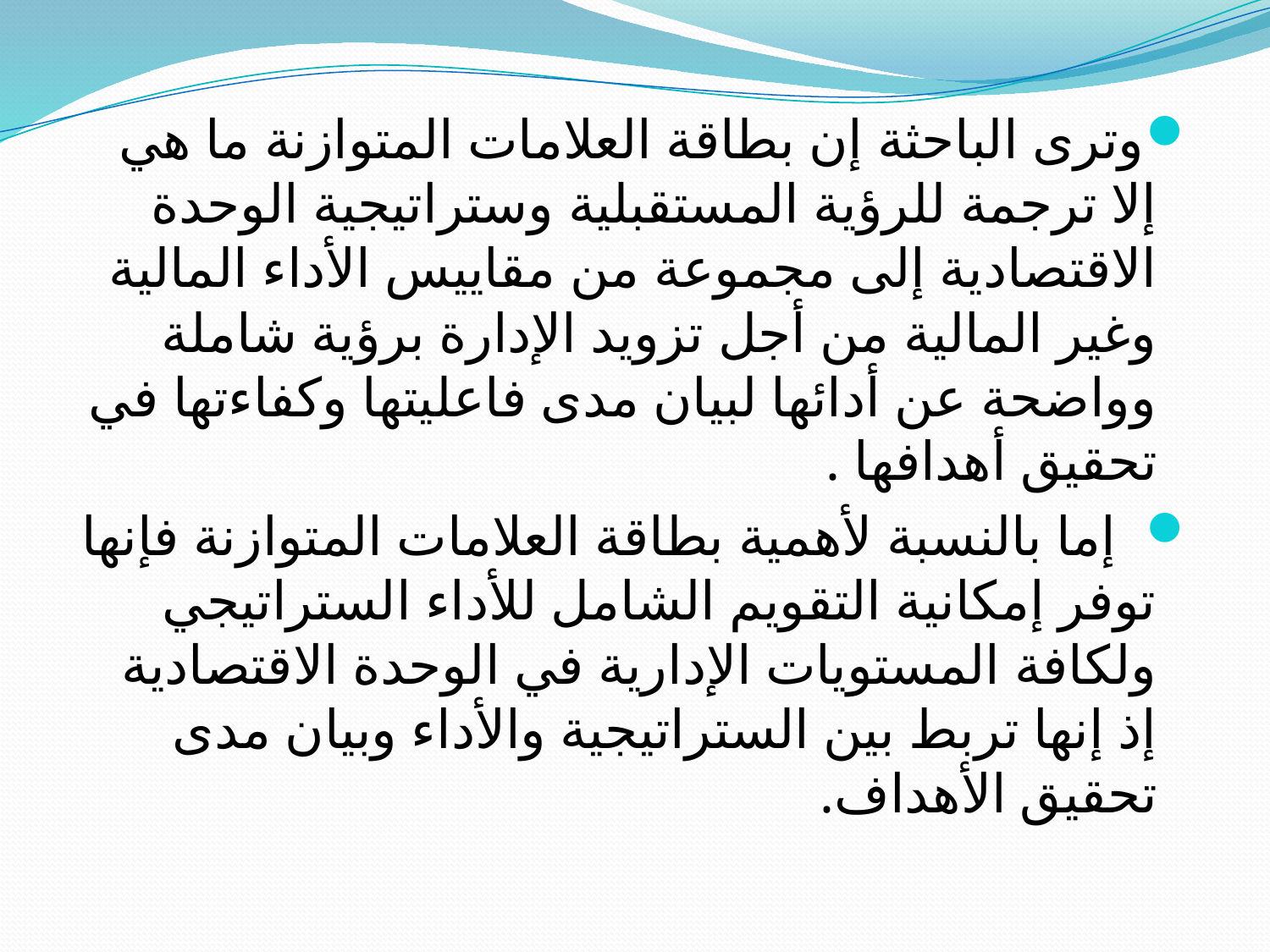

وترى الباحثة إن بطاقة العلامات المتوازنة ما هي إلا ترجمة للرؤية المستقبلية وستراتيجية الوحدة الاقتصادية إلى مجموعة من مقاييس الأداء المالية وغير المالية من أجل تزويد الإدارة برؤية شاملة وواضحة عن أدائها لبيان مدى فاعليتها وكفاءتها في تحقيق أهدافها .
  إما بالنسبة لأهمية بطاقة العلامات المتوازنة فإنها توفر إمكانية التقويم الشامل للأداء الستراتيجي ولكافة المستويات الإدارية في الوحدة الاقتصادية إذ إنها تربط بين الستراتيجية والأداء وبيان مدى تحقيق الأهداف.
#